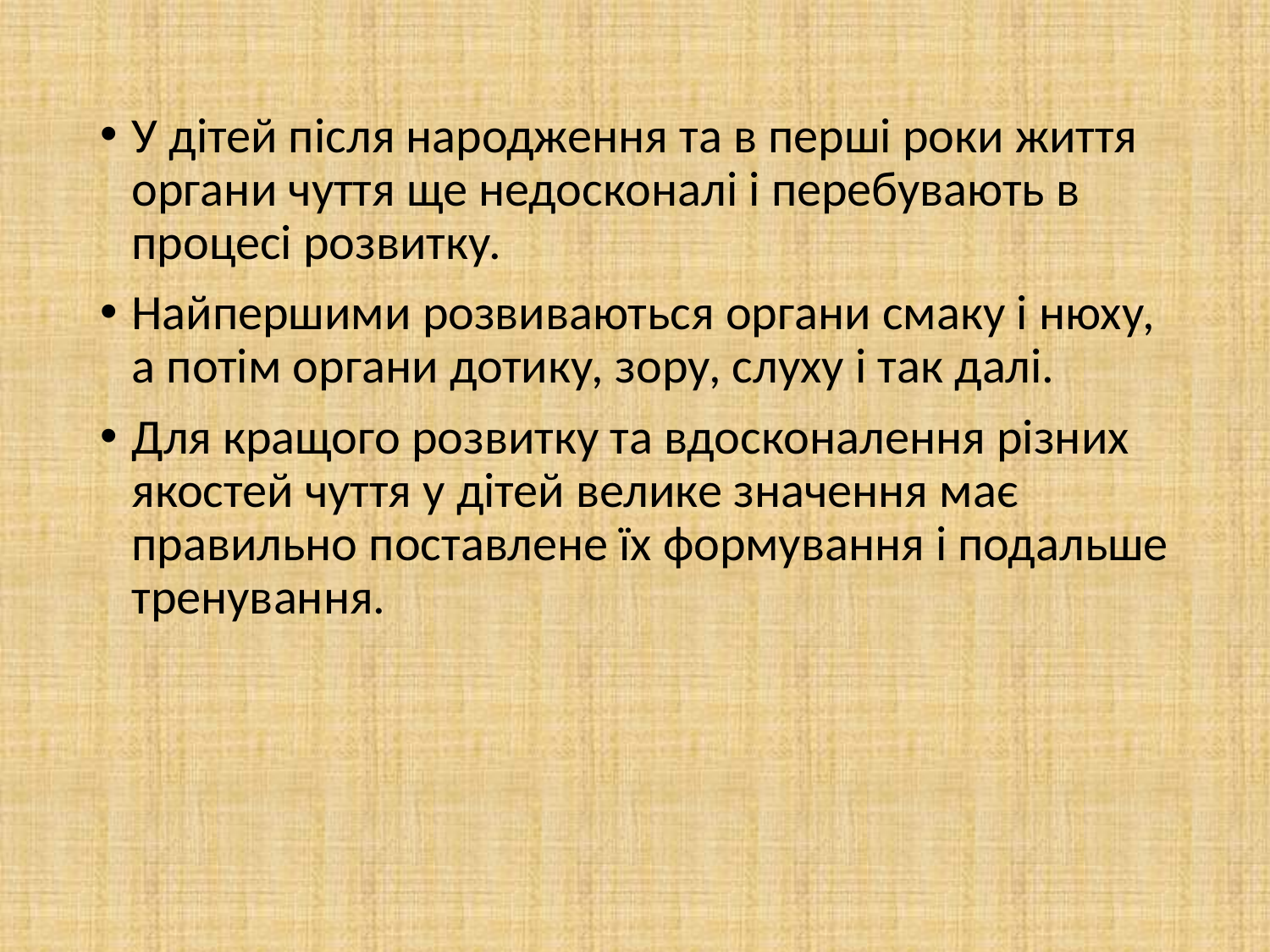

У дітей після народження та в перші роки життя органи чуття ще недосконалі і перебувають в процесі розвитку.
Найпершими розвиваються органи смаку і нюху, а потім органи дотику, зору, слуху і так далі.
Для кращого розвитку та вдосконалення різних якостей чуття у дітей велике значення має правильно поставлене їх формування і подальше тренування.